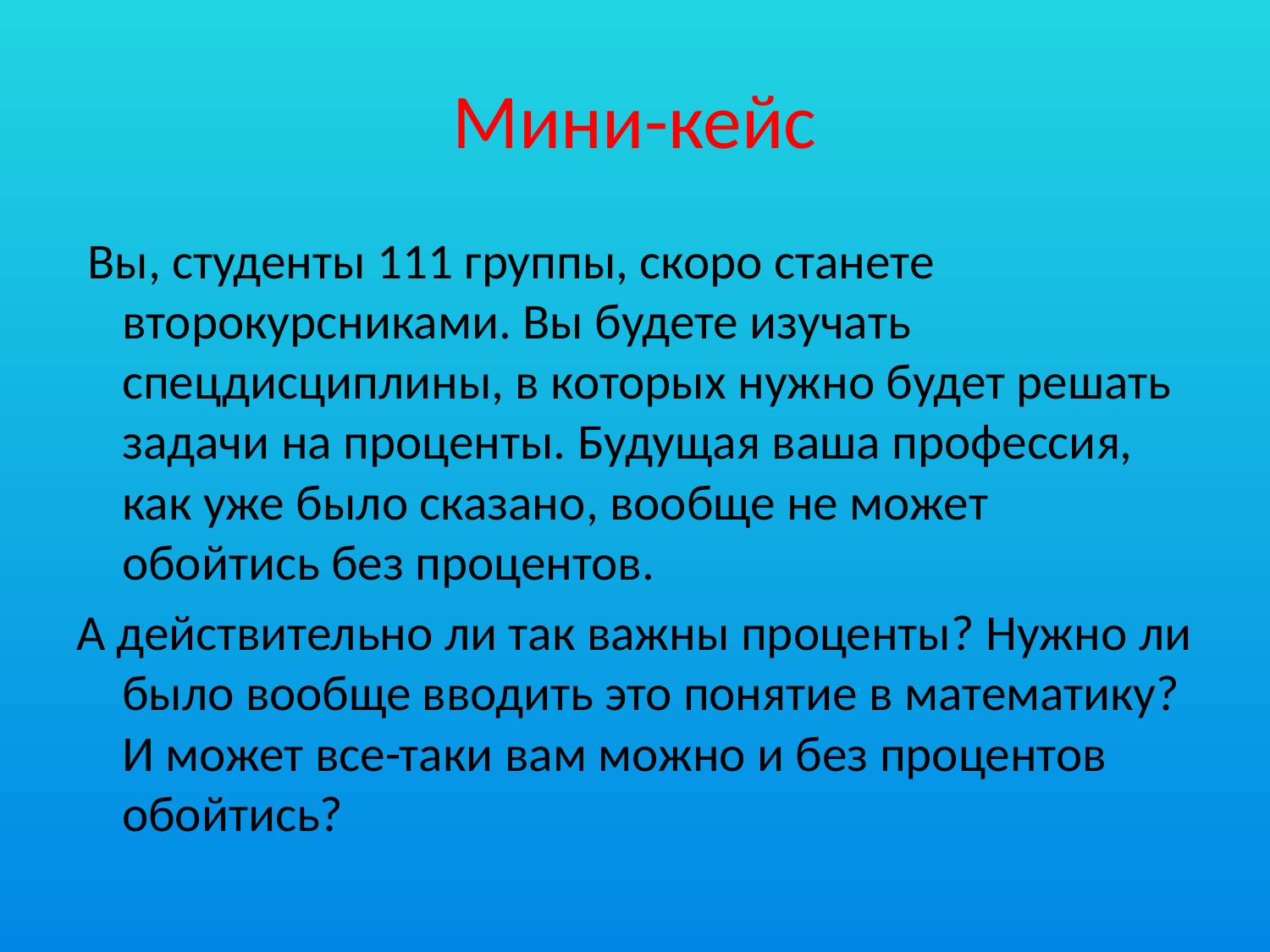

# Мини-кейс
 Вы, студенты 111 группы, скоро станете второкурсниками. Вы будете изучать спецдисциплины, в которых нужно будет решать задачи на проценты. Будущая ваша профессия, как уже было сказано, вообще не может обойтись без процентов.
А действительно ли так важны проценты? Нужно ли было вообще вводить это понятие в математику? И может все-таки вам можно и без процентов обойтись?